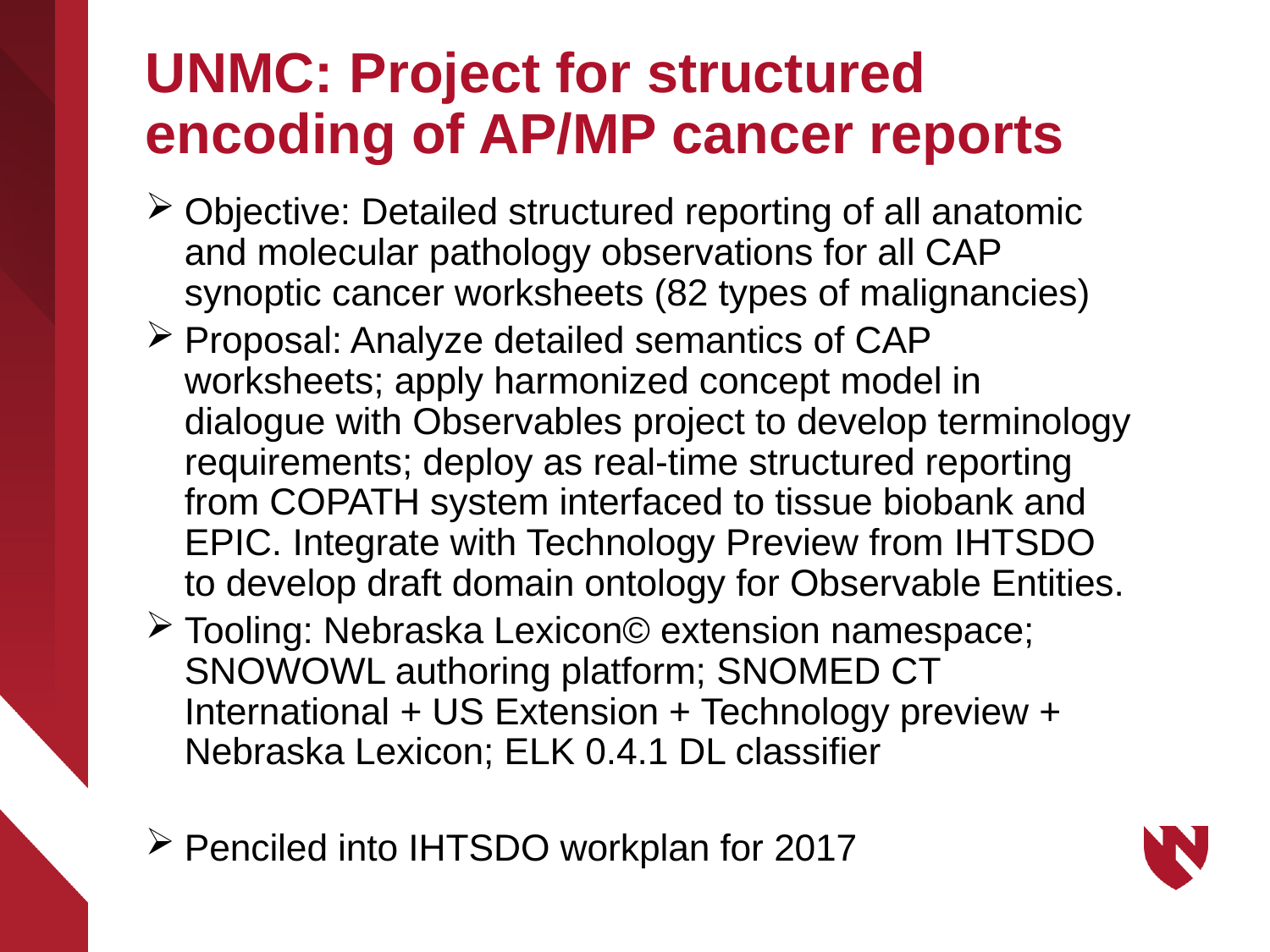

# UNMC: Project for structured encoding of AP/MP cancer reports
Objective: Detailed structured reporting of all anatomic and molecular pathology observations for all CAP synoptic cancer worksheets (82 types of malignancies)
Proposal: Analyze detailed semantics of CAP worksheets; apply harmonized concept model in dialogue with Observables project to develop terminology requirements; deploy as real-time structured reporting from COPATH system interfaced to tissue biobank and EPIC. Integrate with Technology Preview from IHTSDO to develop draft domain ontology for Observable Entities.
Tooling: Nebraska Lexicon© extension namespace; SNOWOWL authoring platform; SNOMED CT International + US Extension + Technology preview + Nebraska Lexicon; ELK 0.4.1 DL classifier

Penciled into IHTSDO workplan for 2017